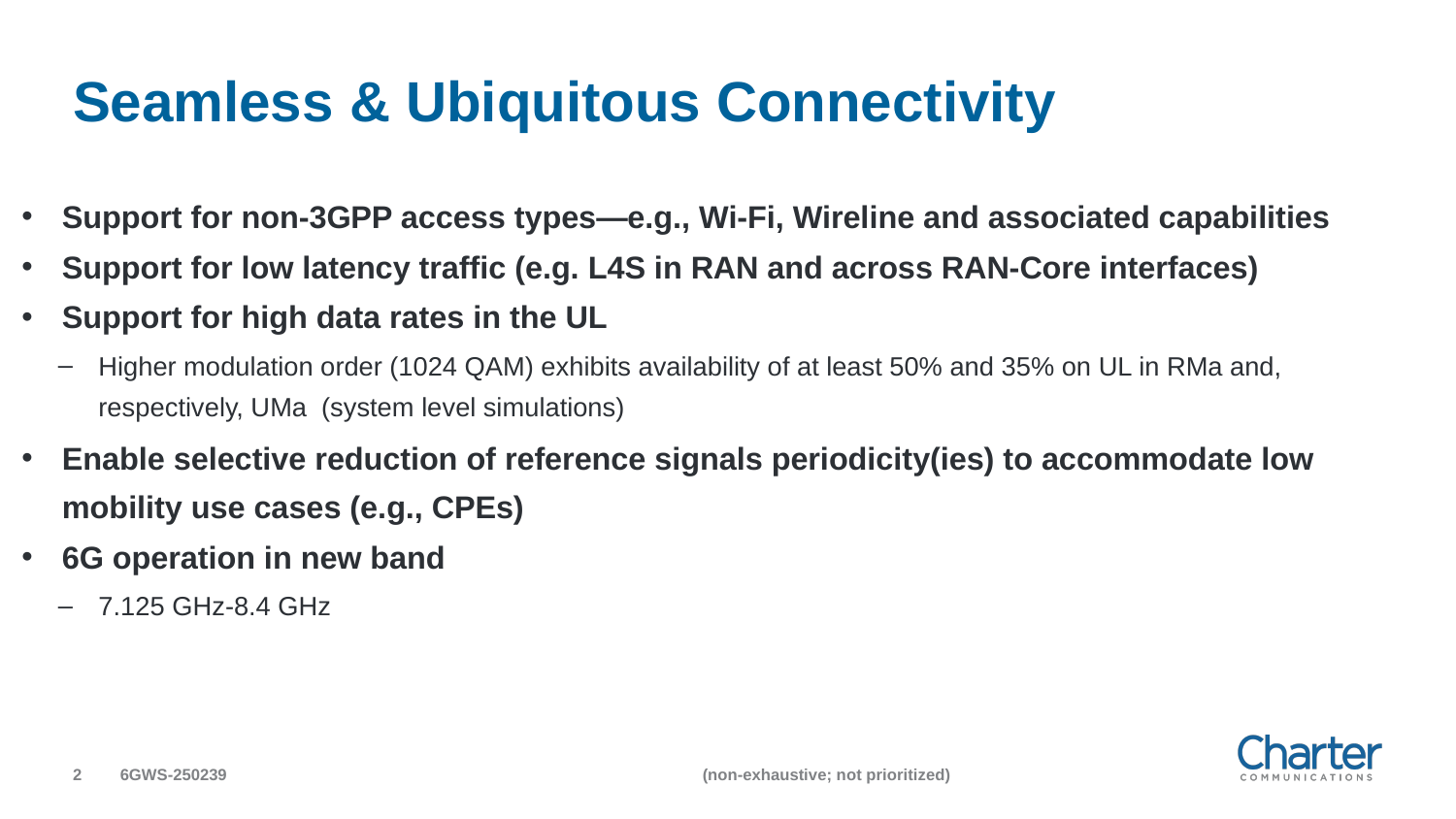

# Seamless & Ubiquitous Connectivity
Support for non-3GPP access types—e.g., Wi-Fi, Wireline and associated capabilities
Support for low latency traffic (e.g. L4S in RAN and across RAN-Core interfaces)
Support for high data rates in the UL
Higher modulation order (1024 QAM) exhibits availability of at least 50% and 35% on UL in RMa and, respectively, UMa  (system level simulations)
Enable selective reduction of reference signals periodicity(ies) to accommodate low mobility use cases (e.g., CPEs)
6G operation in new band
7.125 GHz-8.4 GHz

2